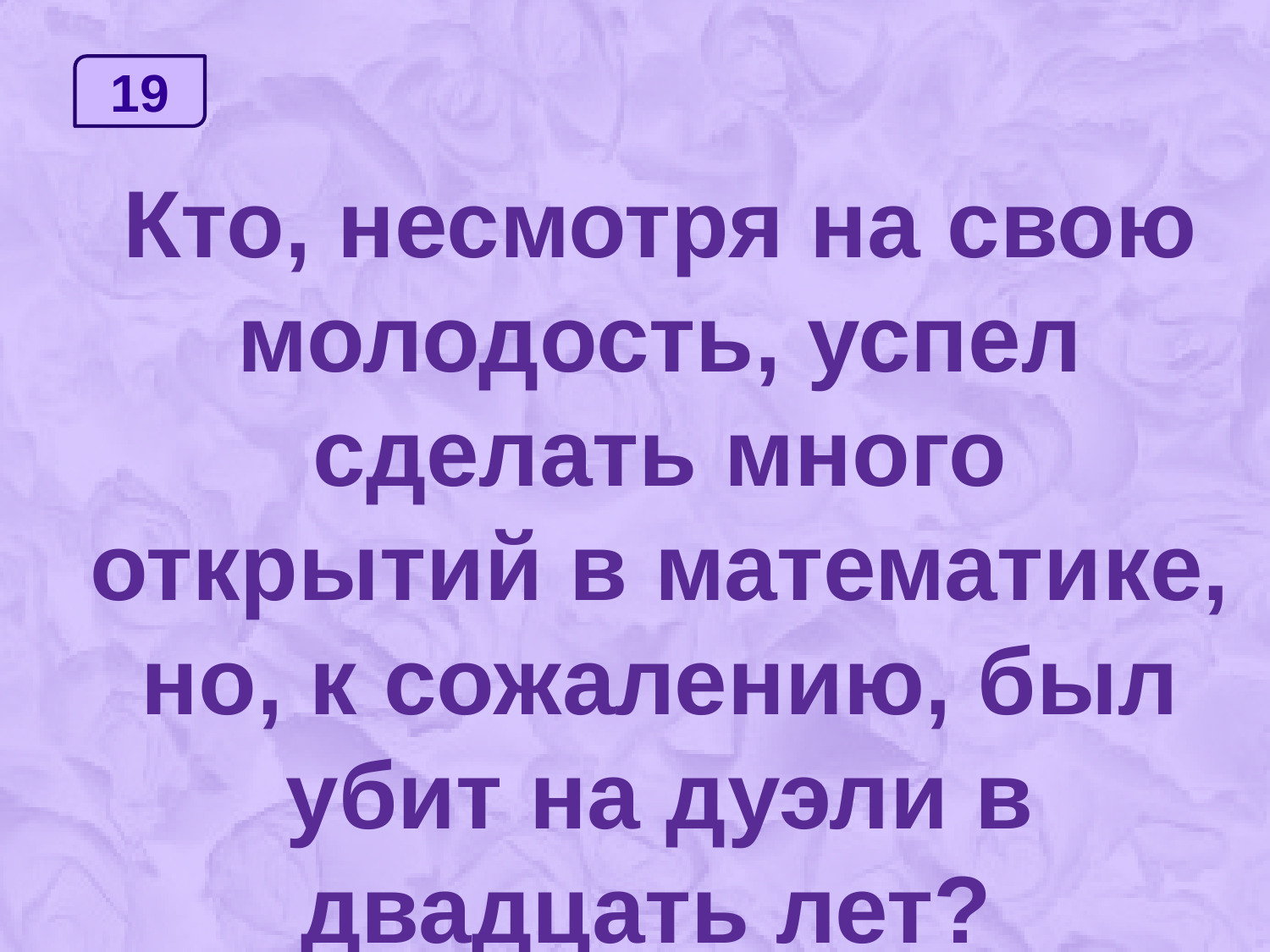

19
Кто, несмотря на свою молодость, успел сделать много открытий в математике, но, к сожалению, был убит на дуэли в двадцать лет?